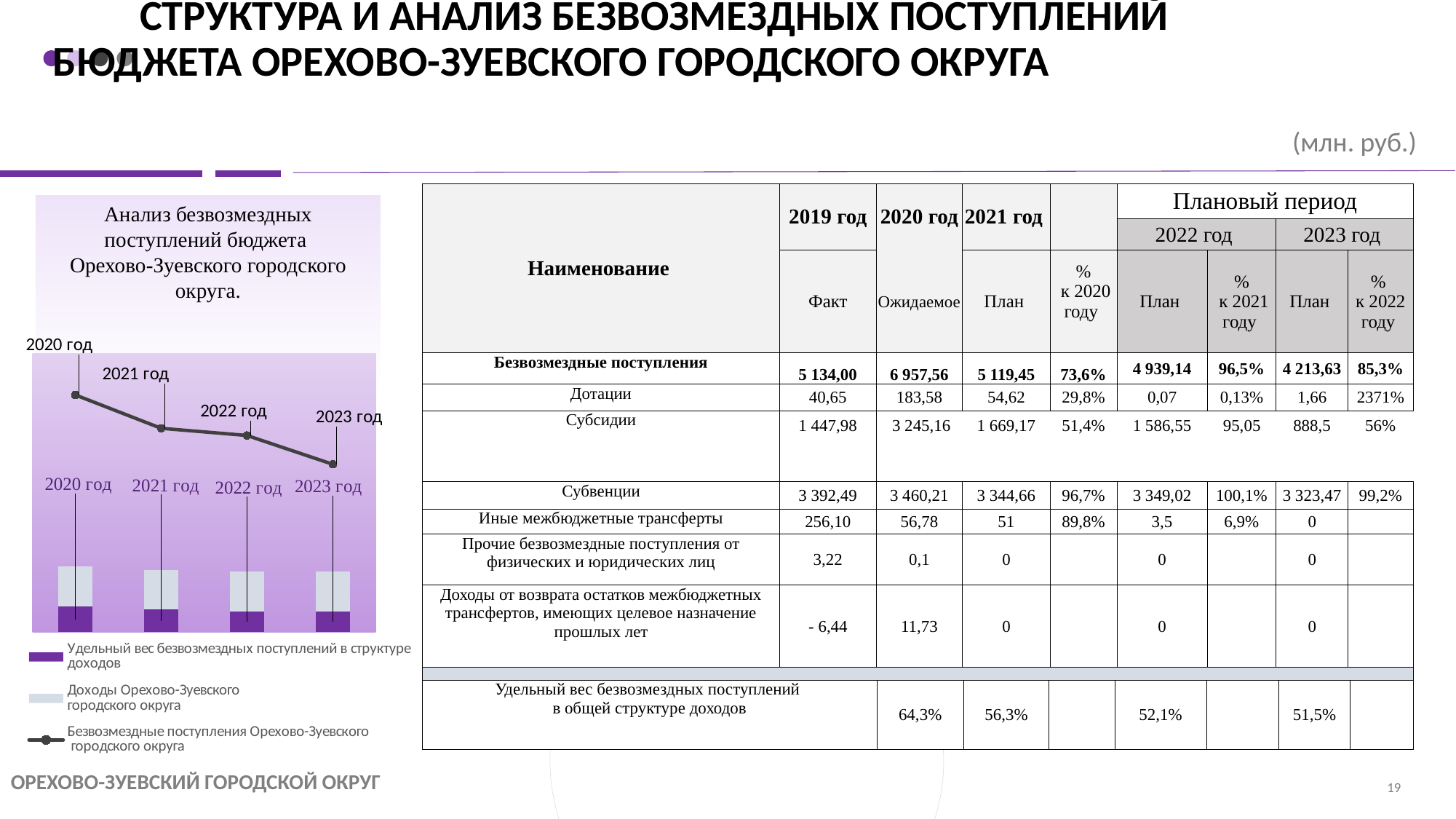

# СТРУКТУРА И АНАЛИЗ безвозмездных поступлений БЮДЖЕТА ОРЕХОВО-ЗУЕВСКОГО ГОРОДСКОГО ОКРУГА
(млн. руб.)
| Наименование | 2019 год | 2020 год | 2021 год |  | Плановый период |  |  |  |
| --- | --- | --- | --- | --- | --- | --- | --- | --- |
|  |  |  |  |  | 2022 год |  | 2023 год |  |
|  | Факт | Ожидаемое | План | % к 2020 году | План | % к 2021 году | План | % к 2022 году |
| Безвозмездные поступления | 5 134,00 | 6 957,56 | 5 119,45 | 73,6% | 4 939,14 | 96,5% | 4 213,63 | 85,3% |
| Дотации | 40,65 | 183,58 | 54,62 | 29,8% | 0,07 | 0,13% | 1,66 | 2371% |
| Субсидии | 1 447,98 | 3 245,16 | 1 669,17 | 51,4% | 1 586,55 | 95,05 | 888,5 | 56% |
| Субвенции | 3 392,49 | 3 460,21 | 3 344,66 | 96,7% | 3 349,02 | 100,1% | 3 323,47 | 99,2% |
| Иные межбюджетные трансферты | 256,10 | 56,78 | 51 | 89,8% | 3,5 | 6,9% | 0 |  |
| Прочие безвозмездные поступления от физических и юридических лиц | 3,22 | 0,1 | 0 |  | 0 |  | 0 |  |
| Доходы от возврата остатков межбюджетных трансфертов, имеющих целевое назначение прошлых лет | - 6,44 | 11,73 | 0 |  | 0 |  | 0 |  |
Анализ безвозмездных поступлений бюджета
Орехово-Зуевского городского округа.

### Chart

| Category | Удельный вес безвозмездных поступлений в структуре доходов | Доходы Орехово-Зуевского
городского округа | Безвозмездные поступления Орехово-Зуевского
 городского округа |
|---|---|---|---|
| 2020 год | 643.0 | 1000.0 | 5957.56 |
| 2021 год | 563.0 | 1000.0 | 5119.45 |
| 2022 год | 521.0 | 1000.0 | 4939.0 |
| 2023 год | 515.0 | 1000.0 | 4213.63 |
|  |  |  |  |  |  |  |  |
| --- | --- | --- | --- | --- | --- | --- | --- |
| Удельный вес безвозмездных поступлений в общей структуре доходов | 64,3% | 56,3% |  | 52,1% |  | 51,5% |  |
ОРЕХОВО-ЗУЕВСКИЙ ГОРОДСКОЙ ОКРУГ
19